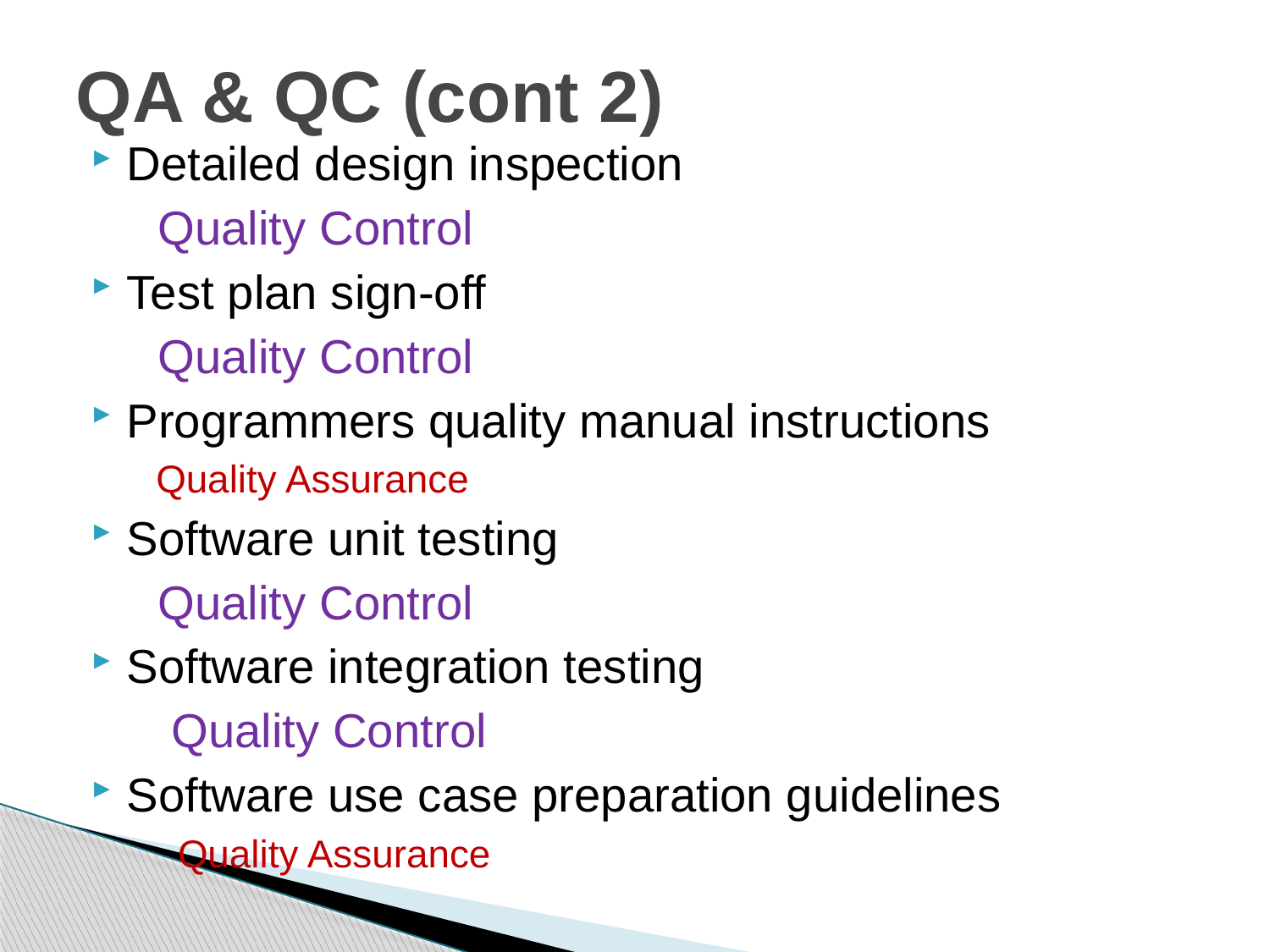

# QA & QC (cont 2)
Detailed design inspection
     Quality Control
Test plan sign-off
     Quality Control
Programmers quality manual instructions
      Quality Assurance
Software unit testing
     Quality Control
Software integration testing
      Quality Control
Software use case preparation guidelines
        Quality Assurance